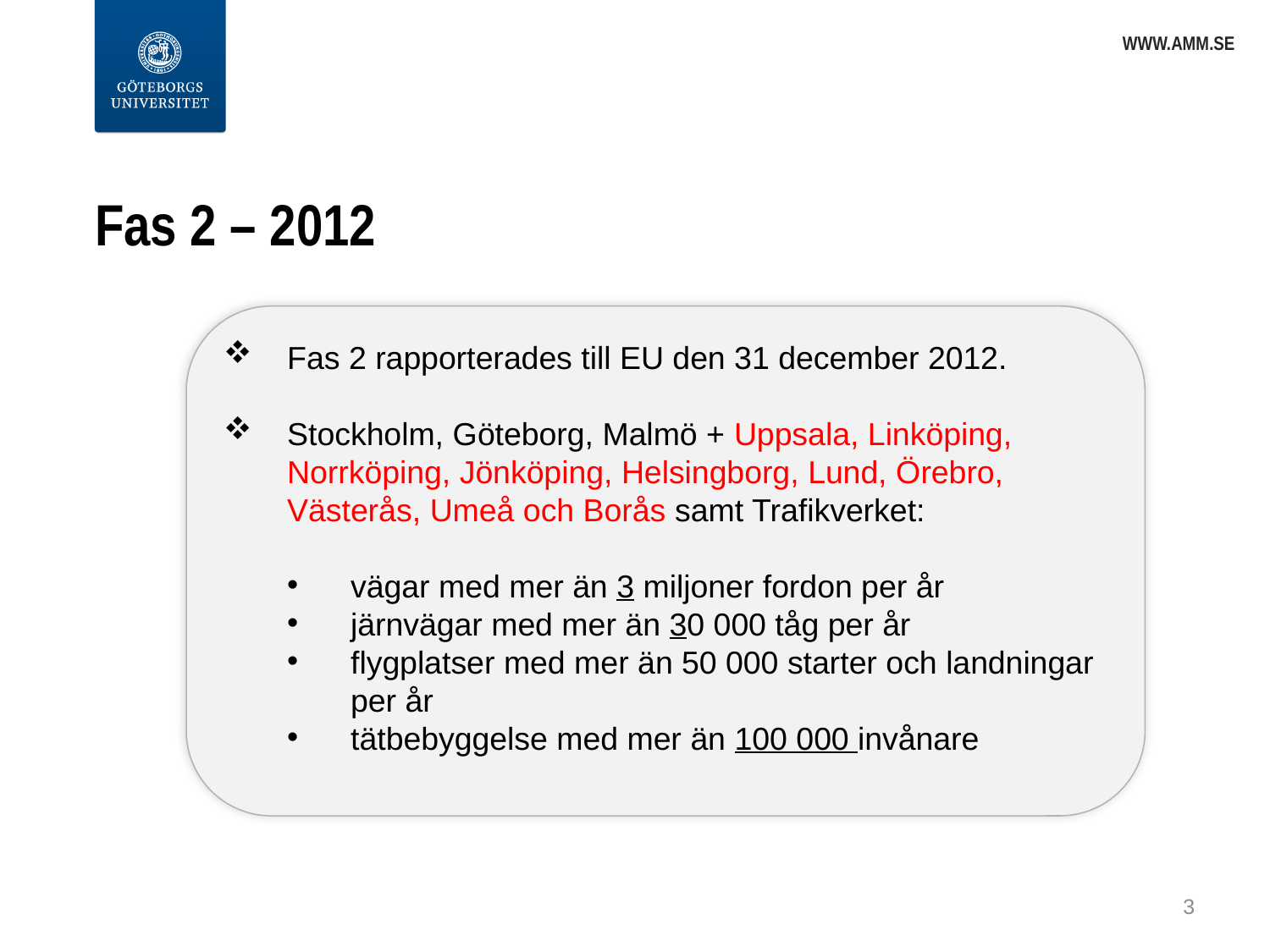

www.amm.se
# Fas 2 – 2012
Fas 2 rapporterades till EU den 31 december 2012.
Stockholm, Göteborg, Malmö + Uppsala, Linköping, Norrköping, Jönköping, Helsingborg, Lund, Örebro, Västerås, Umeå och Borås samt Trafikverket:
vägar med mer än 3 miljoner fordon per år
järnvägar med mer än 30 000 tåg per år
flygplatser med mer än 50 000 starter och landningar per år
tätbebyggelse med mer än 100 000 invånare
3